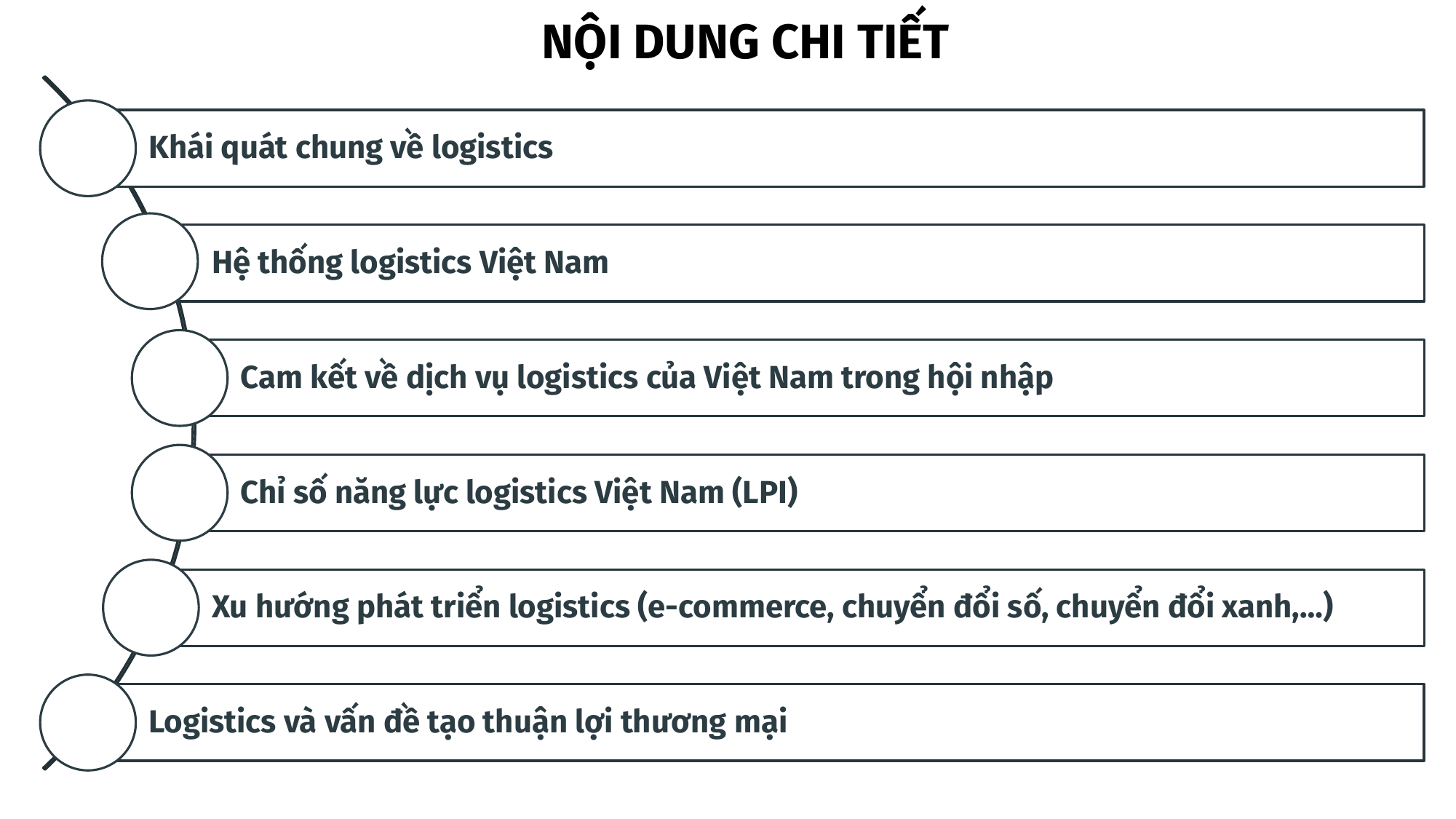

NỘI DUNG CHI TIẾT
Khái quát chung về logistics
Hệ thống logistics Việt Nam
Cam kết về dịch vụ logistics của Việt Nam trong hội nhập
Chỉ số năng lực logistics Việt Nam (LPI)
Xu hướng phát triển logistics (e-commerce, chuyển đổi số, chuyển đổi xanh,…)
Logistics và vấn đề tạo thuận lợi thương mại